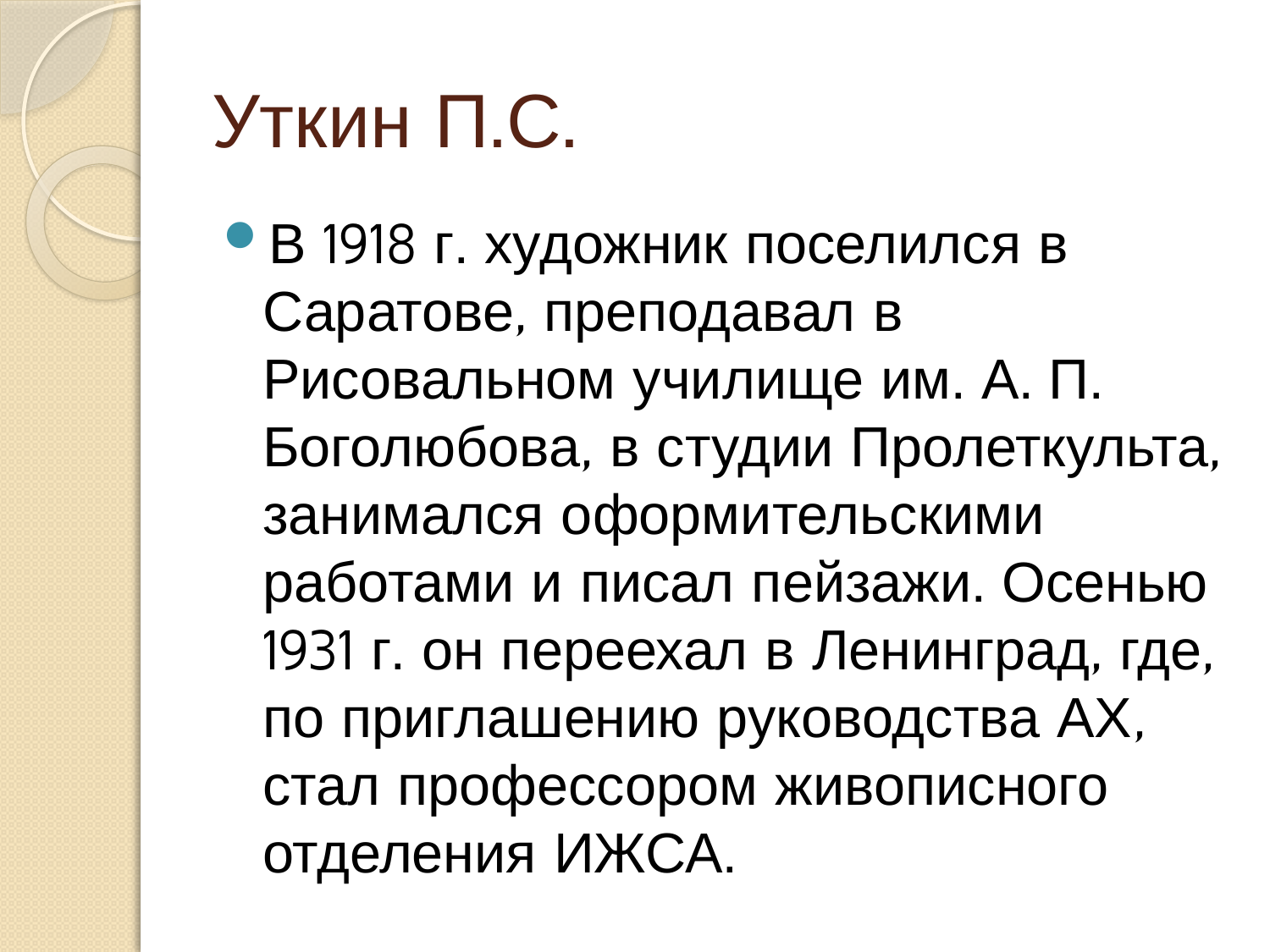

# Уткин П.С.
В 1918 г. художник поселился в Саратове, преподавал в Рисовальном училище им. А. П. Боголюбова, в студии Пролеткульта, занимался оформительскими работами и писал пейзажи. Осенью 1931 г. он переехал в Ленинград, где, по приглашению руководства АХ, стал профессором живописного отделения ИЖСА.